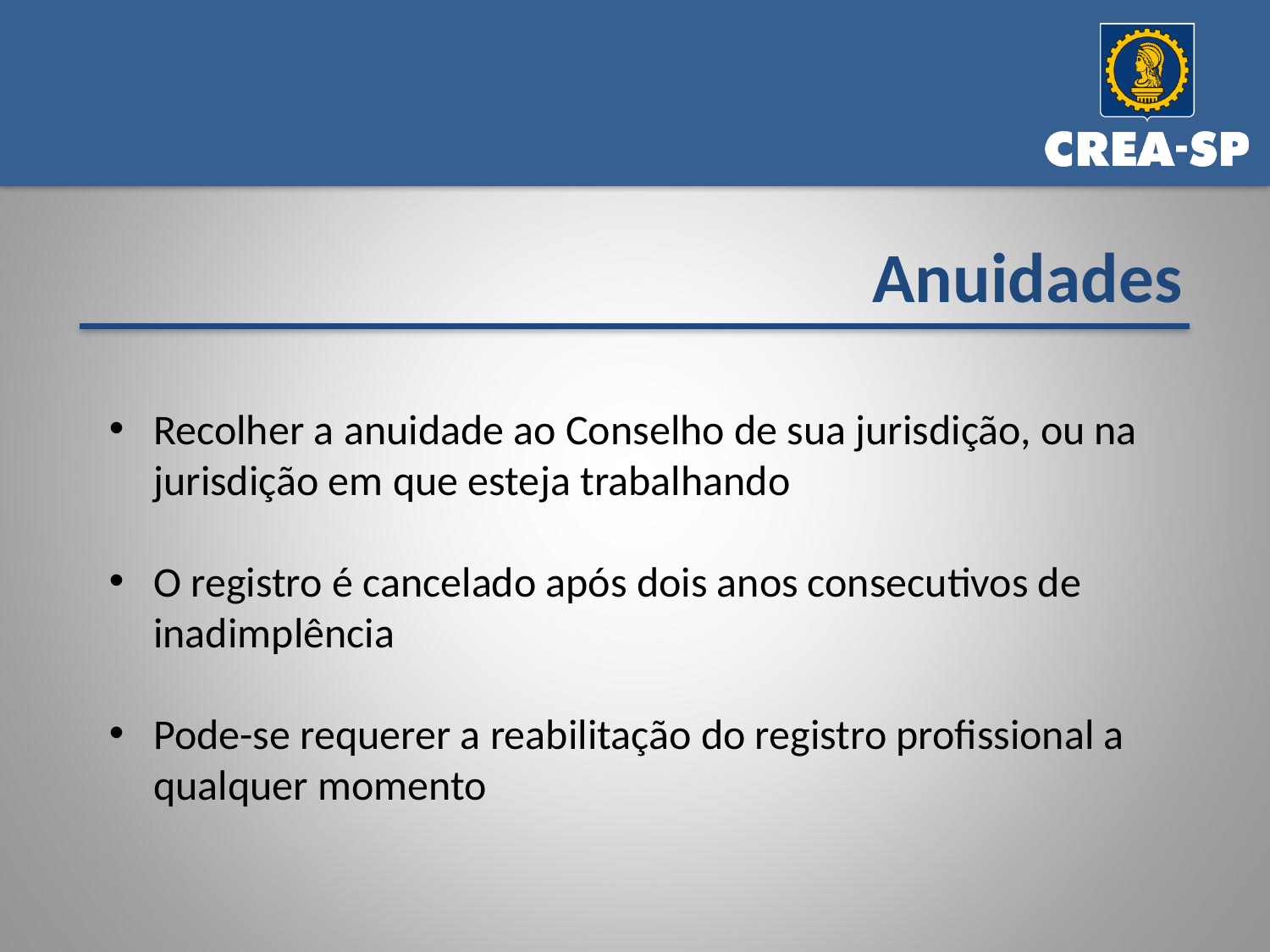

Anuidades
Recolher a anuidade ao Conselho de sua jurisdição, ou na jurisdição em que esteja trabalhando

O registro é cancelado após dois anos consecutivos de inadimplência

Pode-se requerer a reabilitação do registro profissional a qualquer momento